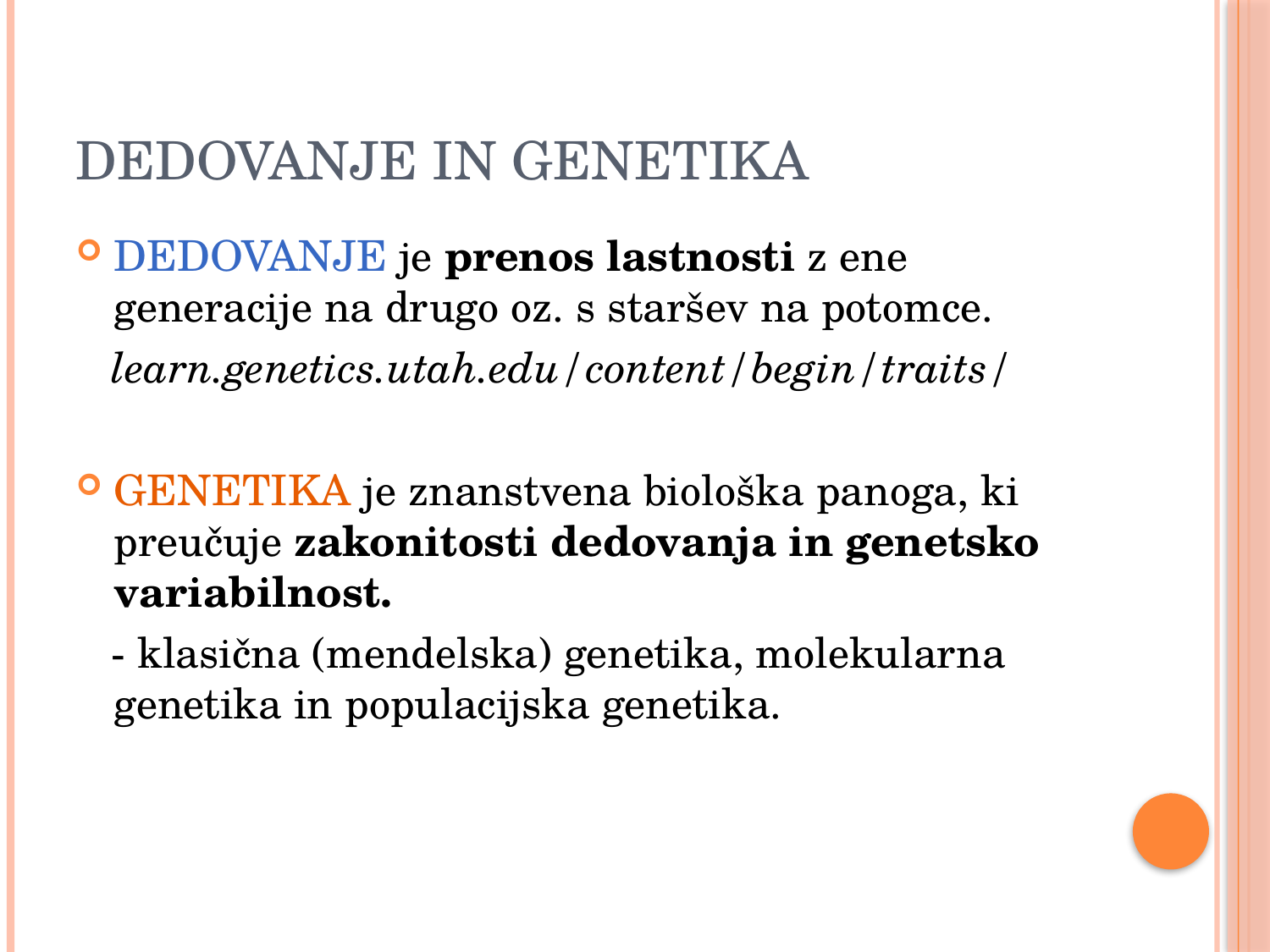

# Dedovanje in genetika
DEDOVANJE je prenos lastnosti z ene generacije na drugo oz. s staršev na potomce.
   learn.genetics.utah.edu/content/begin/traits/

GENETIKA je znanstvena biološka panoga, ki preučuje zakonitosti dedovanja in genetsko variabilnost.
   - klasična (mendelska) genetika, molekularna genetika in populacijska genetika.